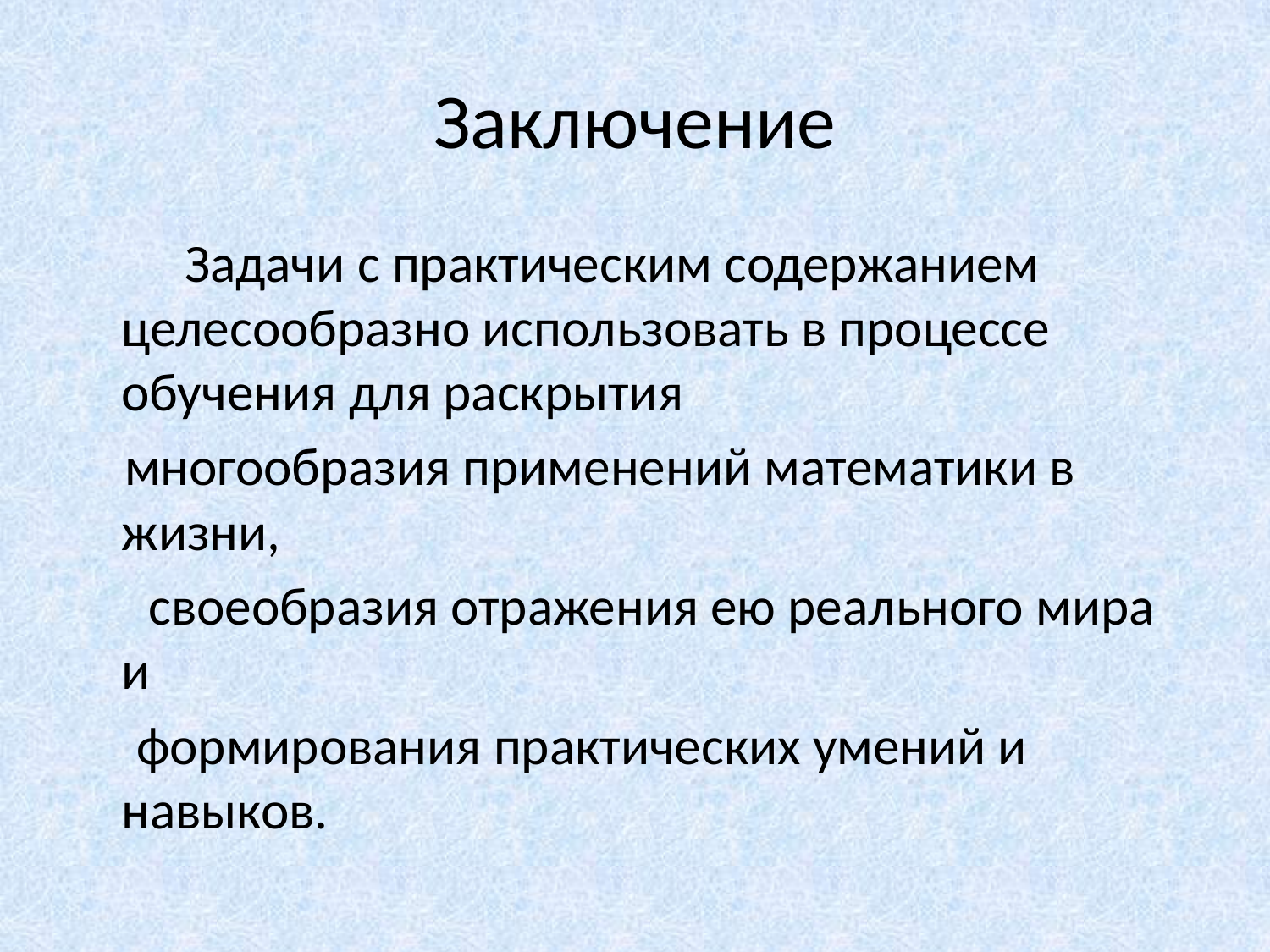

# Заключение
         Задачи с практическим содержанием целесообразно использовать в процессе обучения для раскрытия
    многообразия применений математики в жизни,
      своеобразия отражения ею реального мира и
     формирования практических умений и навыков.